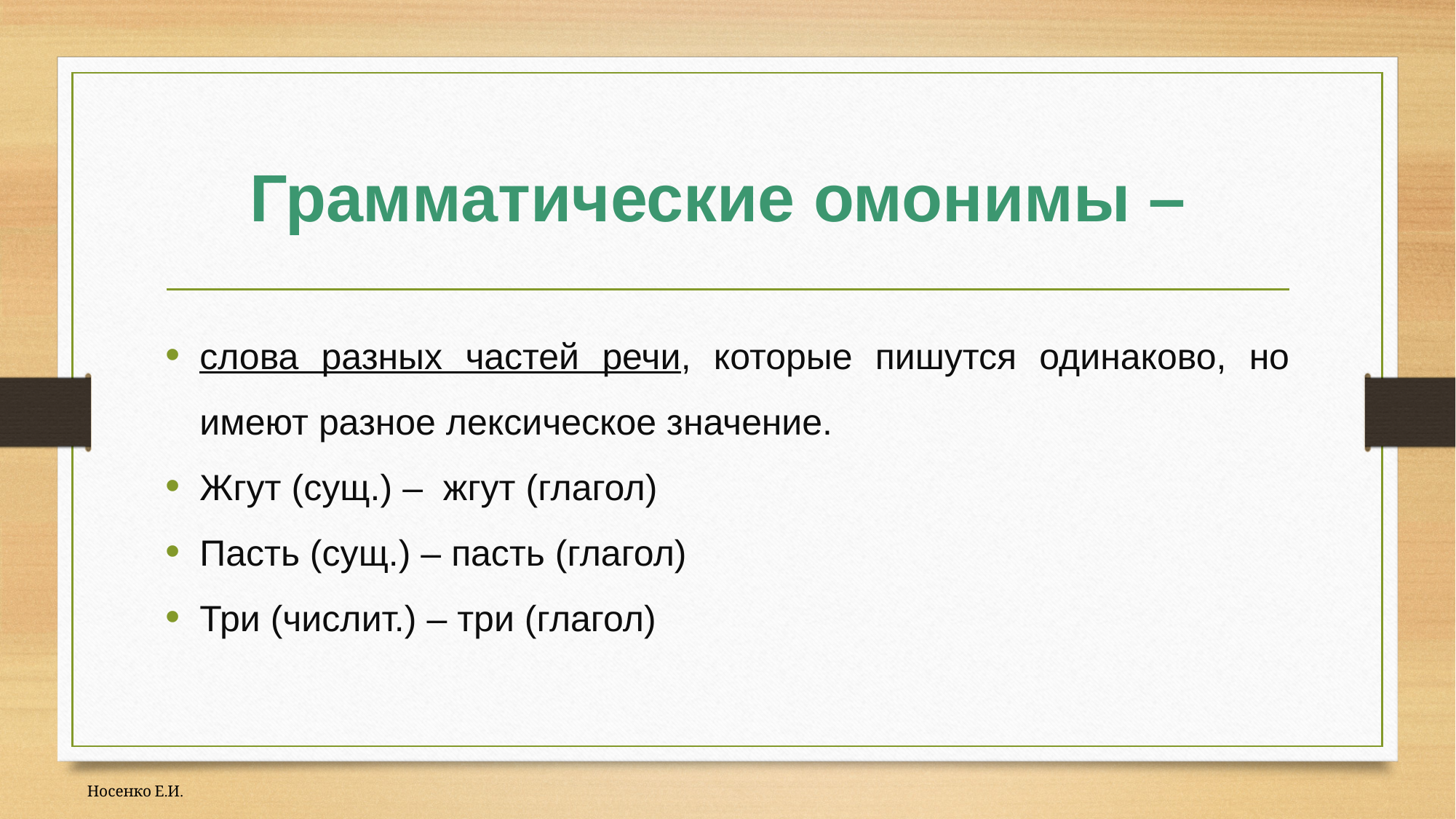

# Грамматические омонимы –
слова разных частей речи, которые пишутся одинаково, но имеют разное лексическое значение.
Жгут (сущ.) –  жгут (глагол)
Пасть (сущ.) – пасть (глагол)
Три (числит.) – три (глагол)

Носенко Е.И.